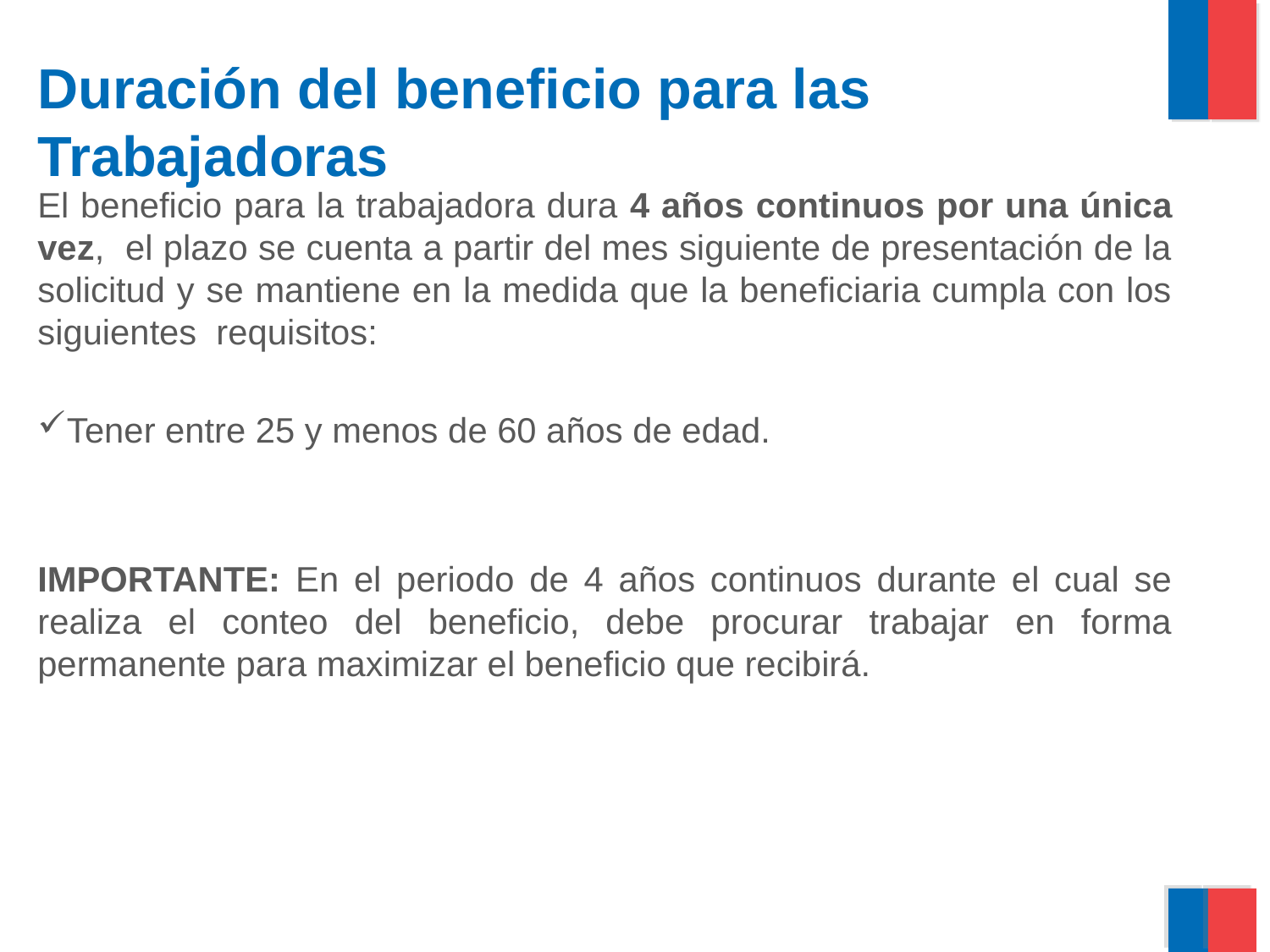

# Duración del beneficio para las Trabajadoras
El beneficio para la trabajadora dura 4 años continuos por una única vez,  el plazo se cuenta a partir del mes siguiente de presentación de la solicitud y se mantiene en la medida que la beneficiaria cumpla con los siguientes  requisitos:

Tener entre 25 y menos de 60 años de edad.

IMPORTANTE: En el periodo de 4 años continuos durante el cual se realiza el conteo del beneficio, debe procurar trabajar en forma permanente para maximizar el beneficio que recibirá.